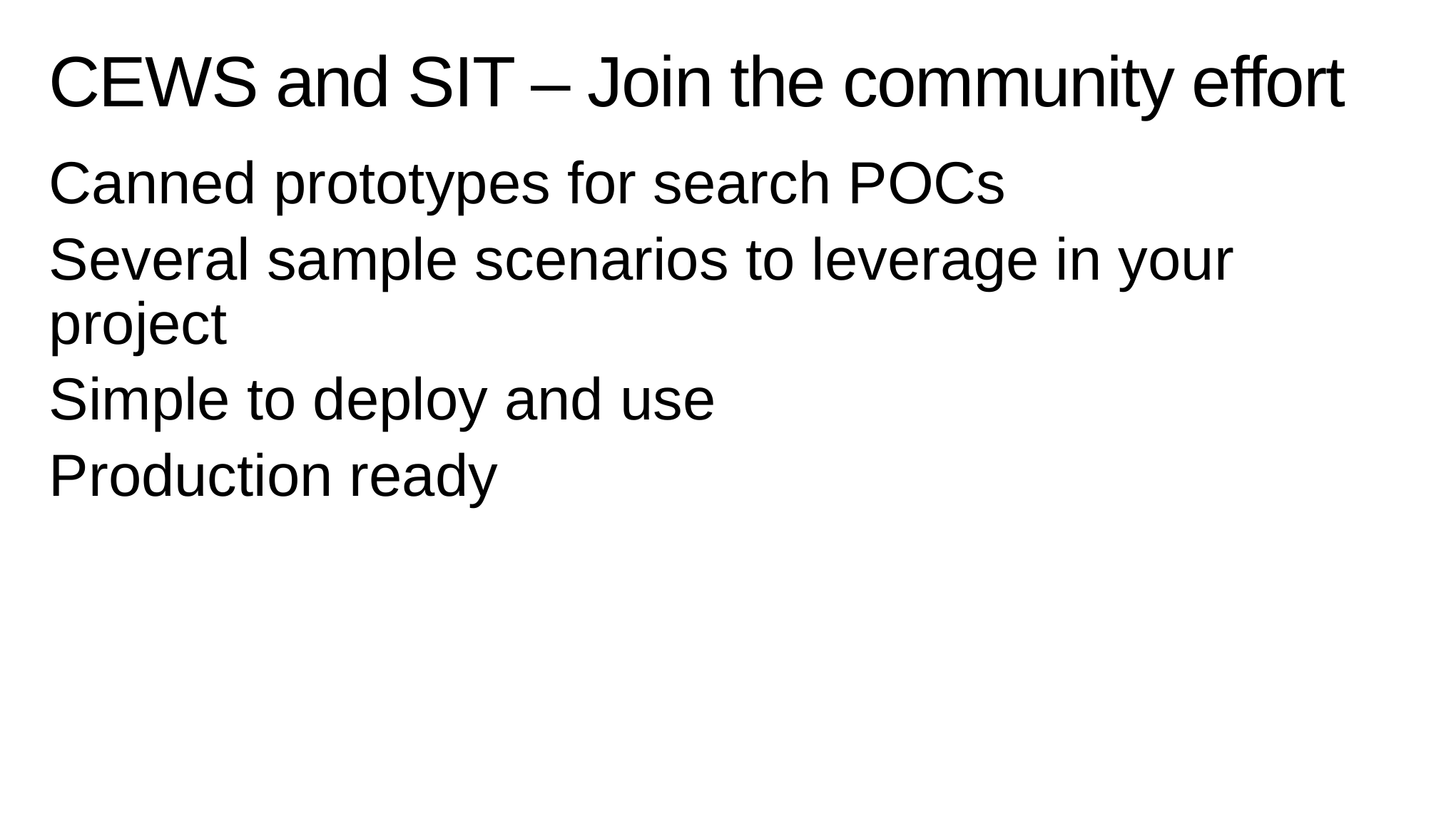

# CEWS and SIT – Join the community effort
Canned prototypes for search POCs
Several sample scenarios to leverage in your project
Simple to deploy and use
Production ready